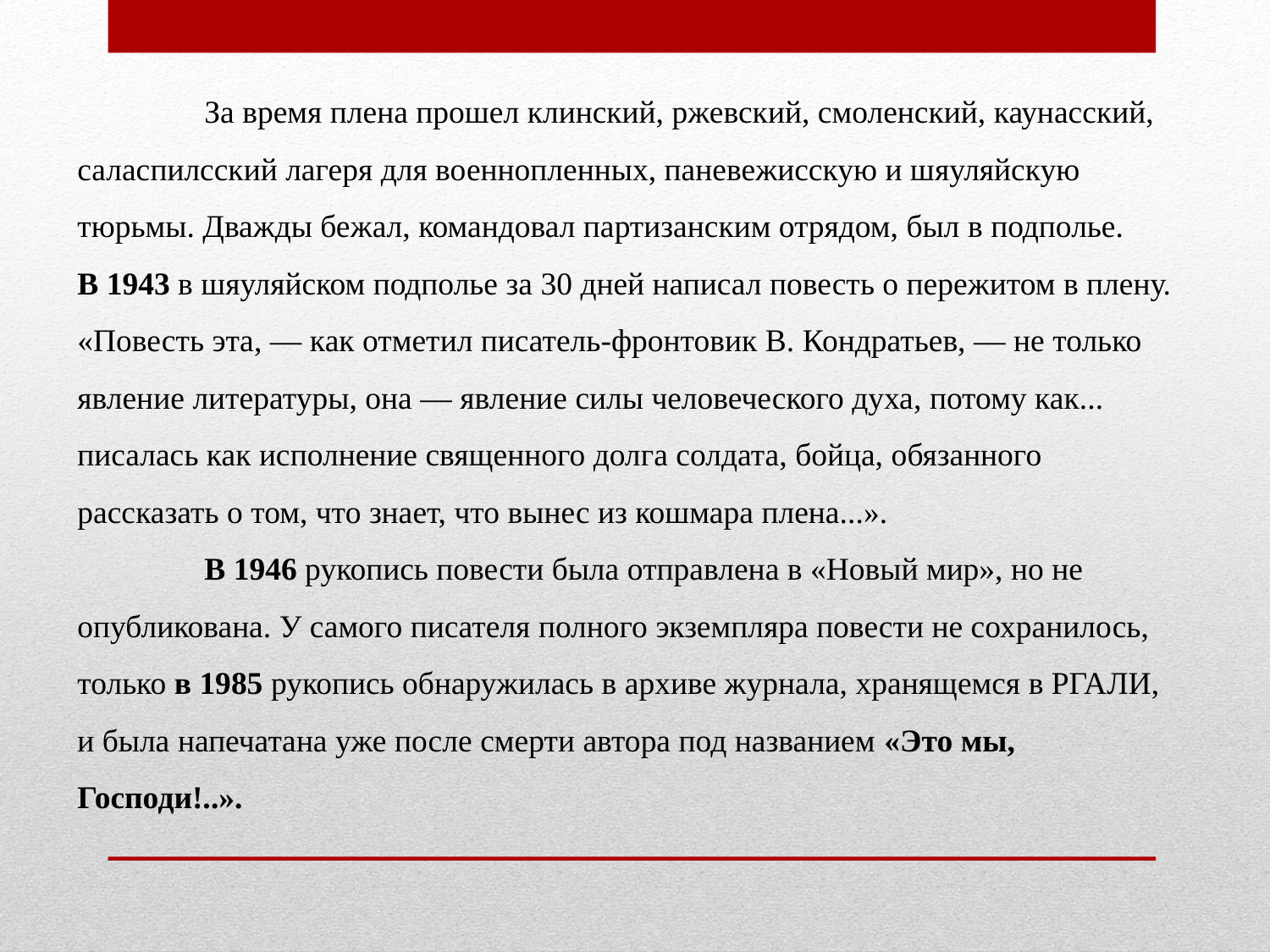

За время плена прошел клинский, ржевский, смоленский, каунасский, саласпилсский лагеря для военнопленных, паневежисскую и шяуляйскую тюрьмы. Дважды бежал, командовал партизанским отрядом, был в подполье.
В 1943 в шяуляйском подполье за 30 дней написал повесть о пережитом в плену. «Повесть эта, — как отметил писатель-фронтовик В. Кондратьев, — не только явление литературы, она — явление силы человеческого духа, потому как... писалась как исполнение священного долга солдата, бойца, обязанного рассказать о том, что знает, что вынес из кошмара плена...».
	В 1946 рукопись повести была отправлена в «Новый мир», но не опубликована. У самого писателя полного экземпляра повести не сохранилось, только в 1985 рукопись обнаружилась в архиве журнала, хранящемся в РГАЛИ, и была напечатана уже после смерти автора под названием «Это мы, Господи!..».